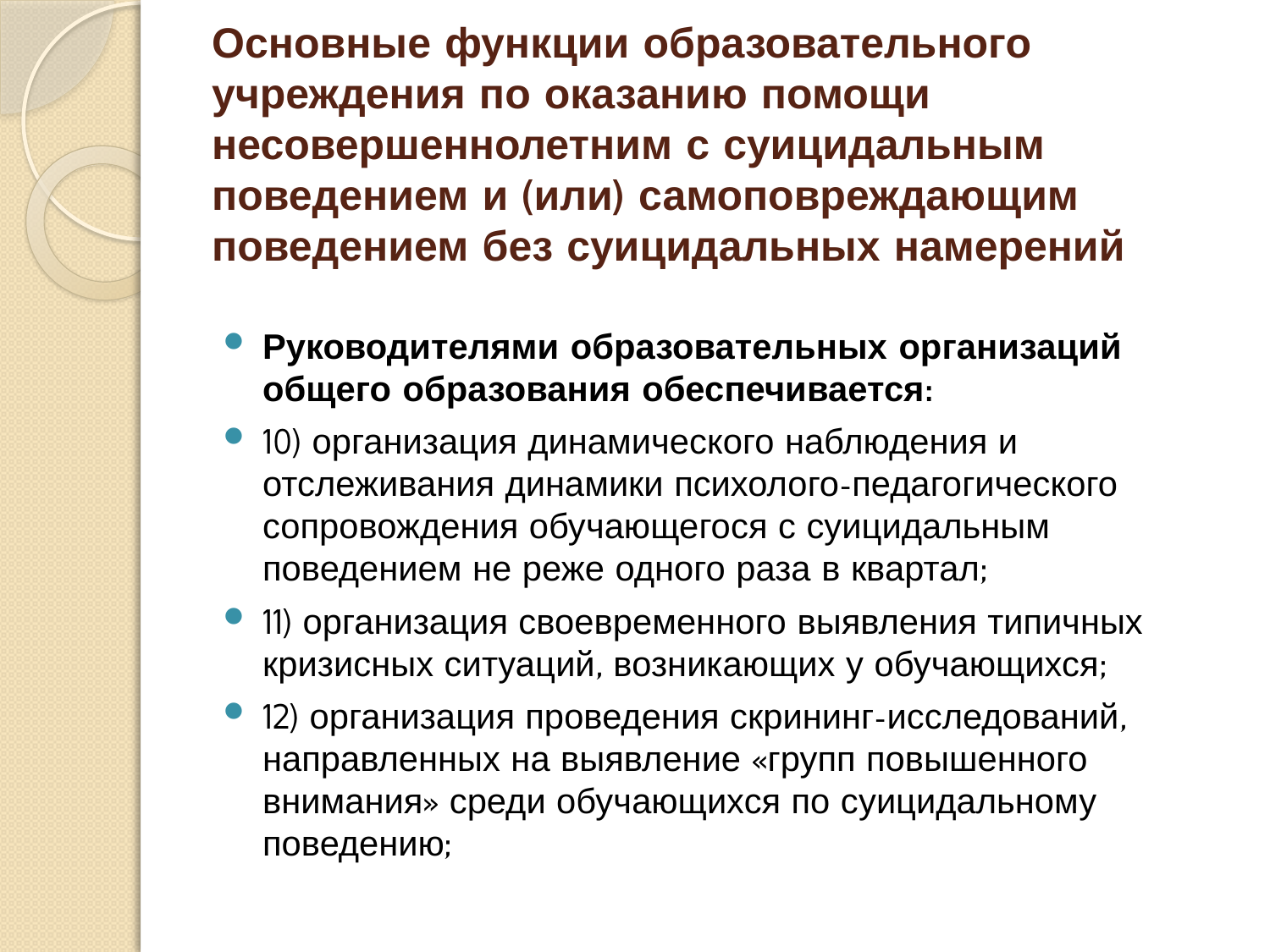

# Основные функции образовательного учреждения по оказанию помощи несовершеннолетним с суицидальным поведением и (или) самоповреждающим поведением без суицидальных намерений
Руководителями образовательных организаций общего образования обеспечивается:
10) организация динамического наблюдения и отслеживания динамики психолого-педагогического сопровождения обучающегося с суицидальным поведением не реже одного раза в квартал;
11) организация своевременного выявления типичных кризисных ситуаций, возникающих у обучающихся;
12) организация проведения скрининг-исследований, направленных на выявление «групп повышенного внимания» среди обучающихся по суицидальному поведению;